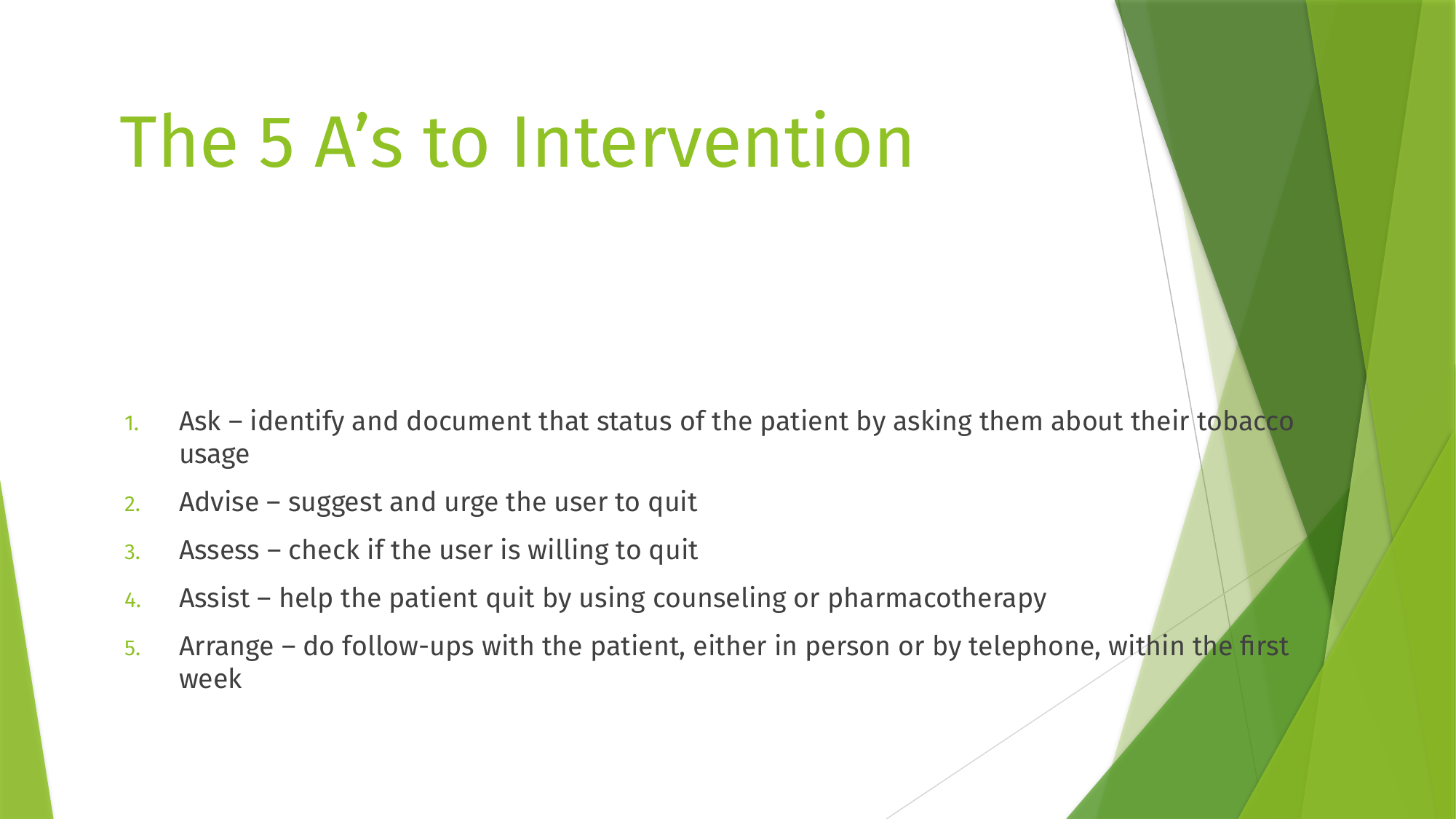

# The 5 A’s to Intervention
Ask – identify and document that status of the patient by asking them about their tobacco usage
Advise – suggest and urge the user to quit
Assess – check if the user is willing to quit
Assist – help the patient quit by using counseling or pharmacotherapy
Arrange – do follow-ups with the patient, either in person or by telephone, within the first week